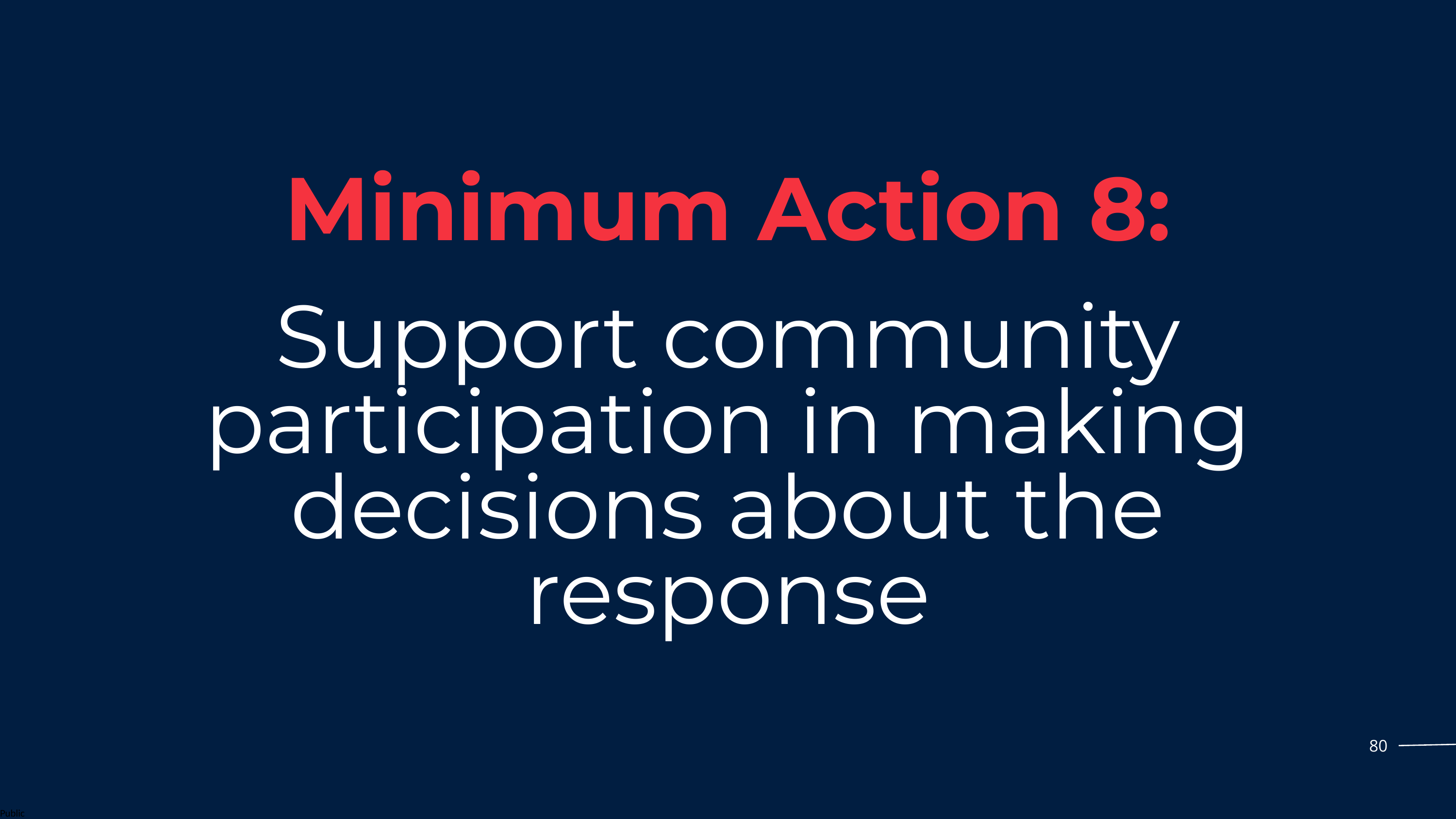

Minimum Action 8:

Support community participation in making decisions about the response